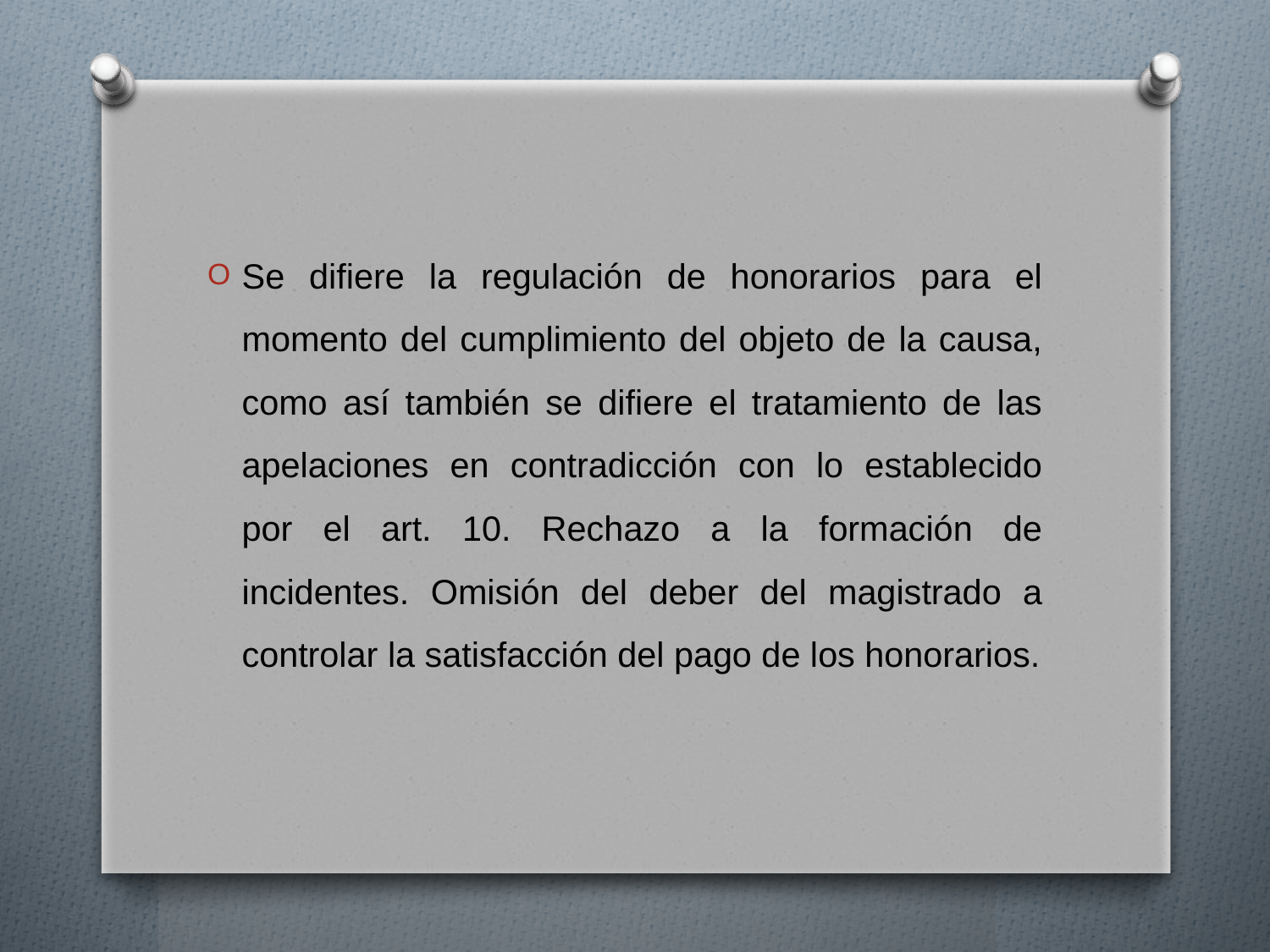

Se difiere la regulación de honorarios para el momento del cumplimiento del objeto de la causa, como así también se difiere el tratamiento de las apelaciones en contradicción con lo establecido por el art. 10. Rechazo a la formación de incidentes. Omisión del deber del magistrado a controlar la satisfacción del pago de los honorarios.